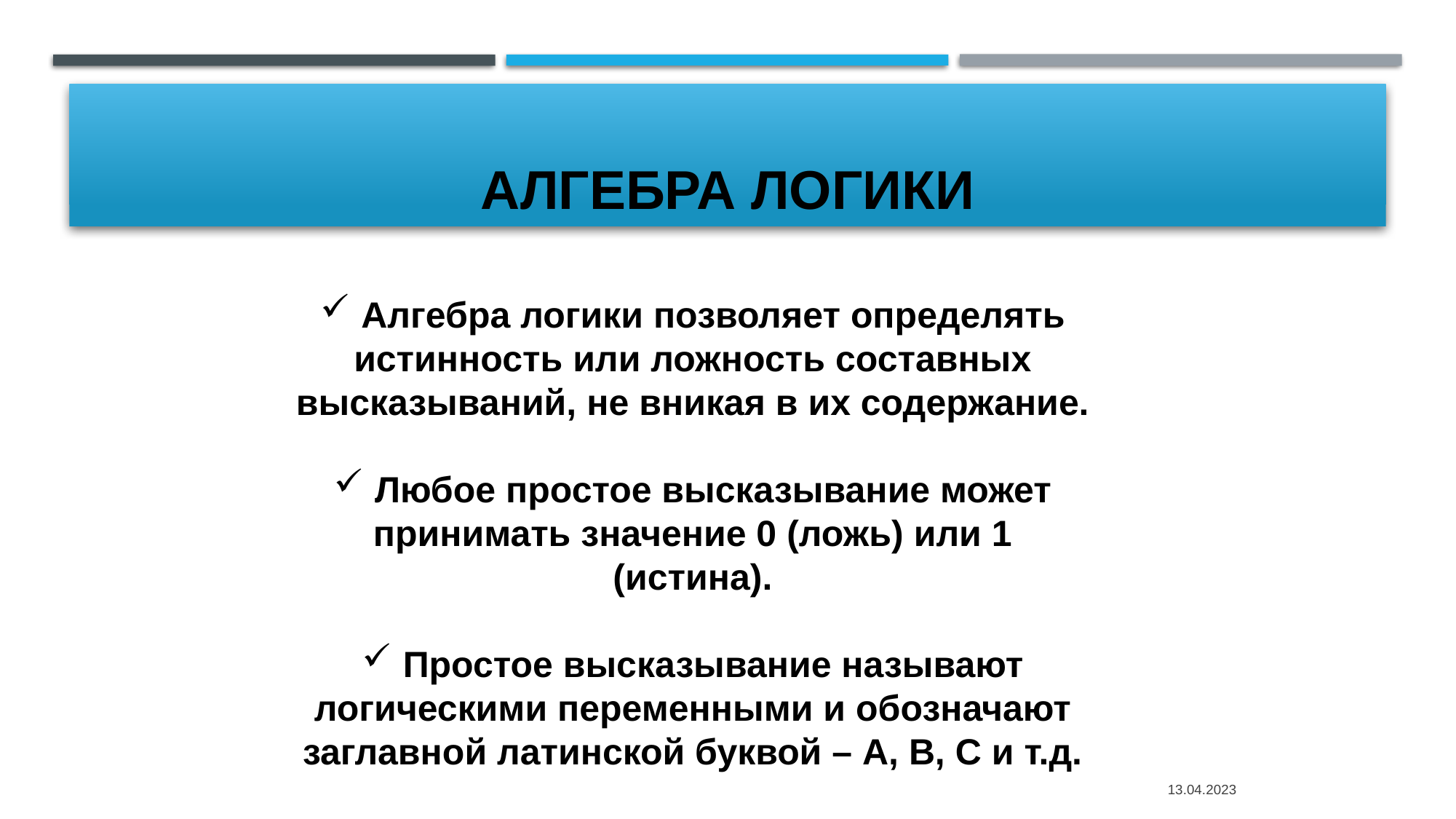

# Алгебра логики
Алгебра логики позволяет определять
истинность или ложность составных
высказываний, не вникая в их содержание.

Любое простое высказывание может
принимать значение 0 (ложь) или 1
(истина).

Простое высказывание называют
логическими переменными и обозначают
заглавной латинской буквой – А, В, С и т.д.
13.04.2023